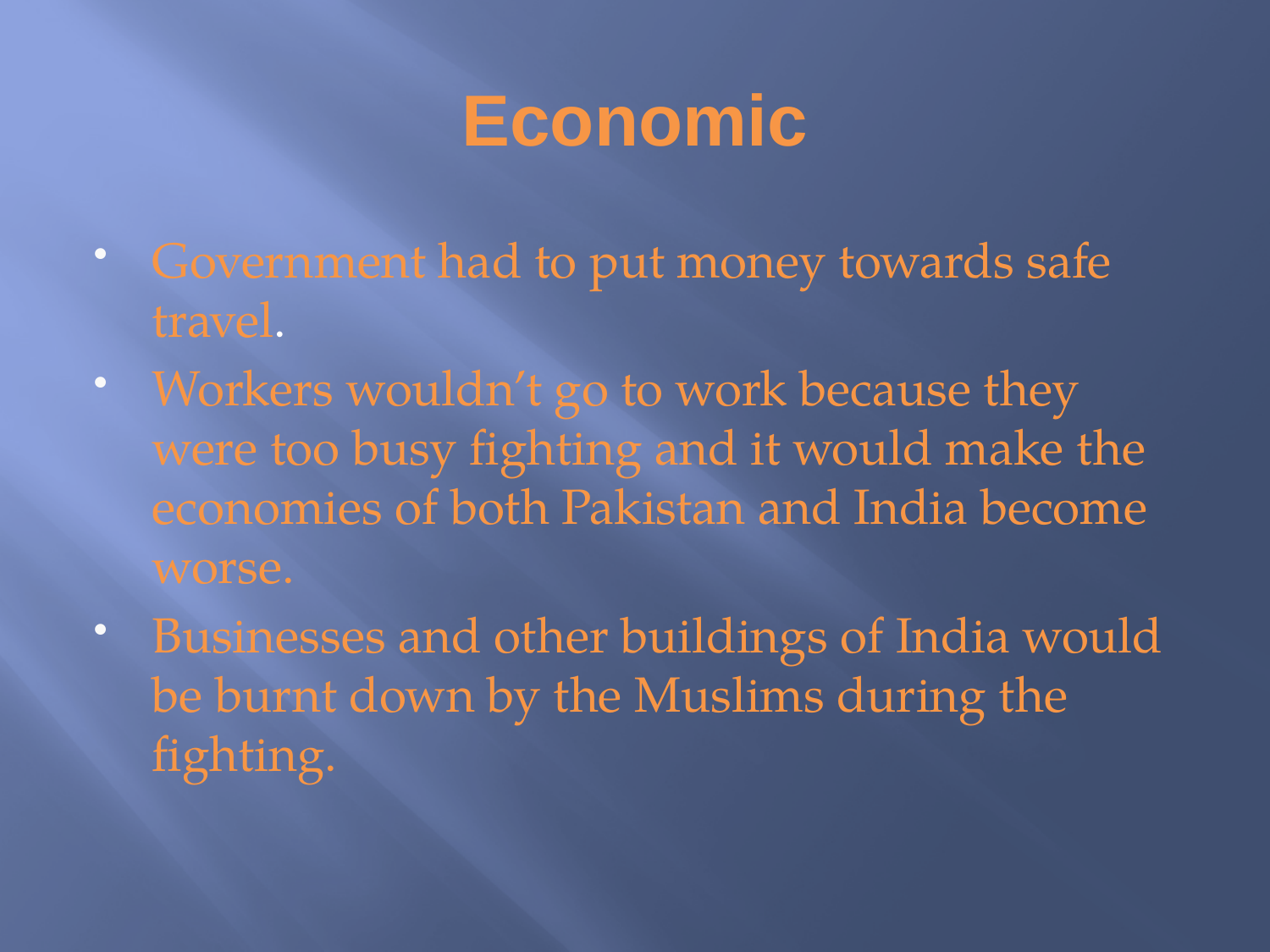

# Economic
Government had to put money towards safe travel.
Workers wouldn’t go to work because they were too busy fighting and it would make the economies of both Pakistan and India become worse.
Businesses and other buildings of India would be burnt down by the Muslims during the fighting.